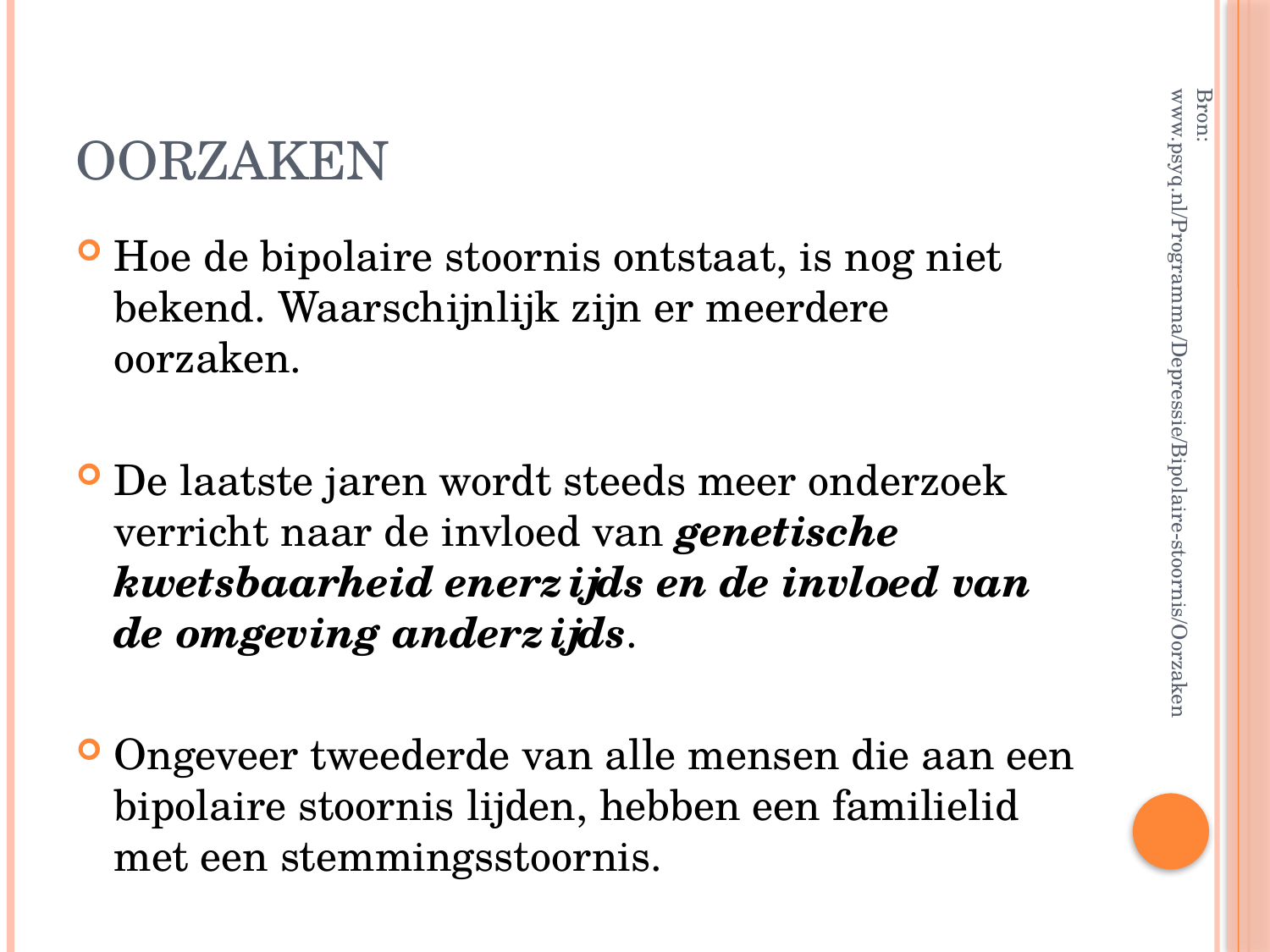

# Oorzaken
Hoe de bipolaire stoornis ontstaat, is nog niet bekend. Waarschijnlijk zijn er meerdere oorzaken.

De laatste jaren wordt steeds meer onderzoek verricht naar de invloed van genetische kwetsbaarheid enerzijds en de invloed van de omgeving anderzijds.

Ongeveer tweederde van alle mensen die aan een bipolaire stoornis lijden, hebben een familielid met een stemmingsstoornis.
Bron: www.psyq.nl/Programma/Depressie/Bipolaire-stoornis/Oorzaken